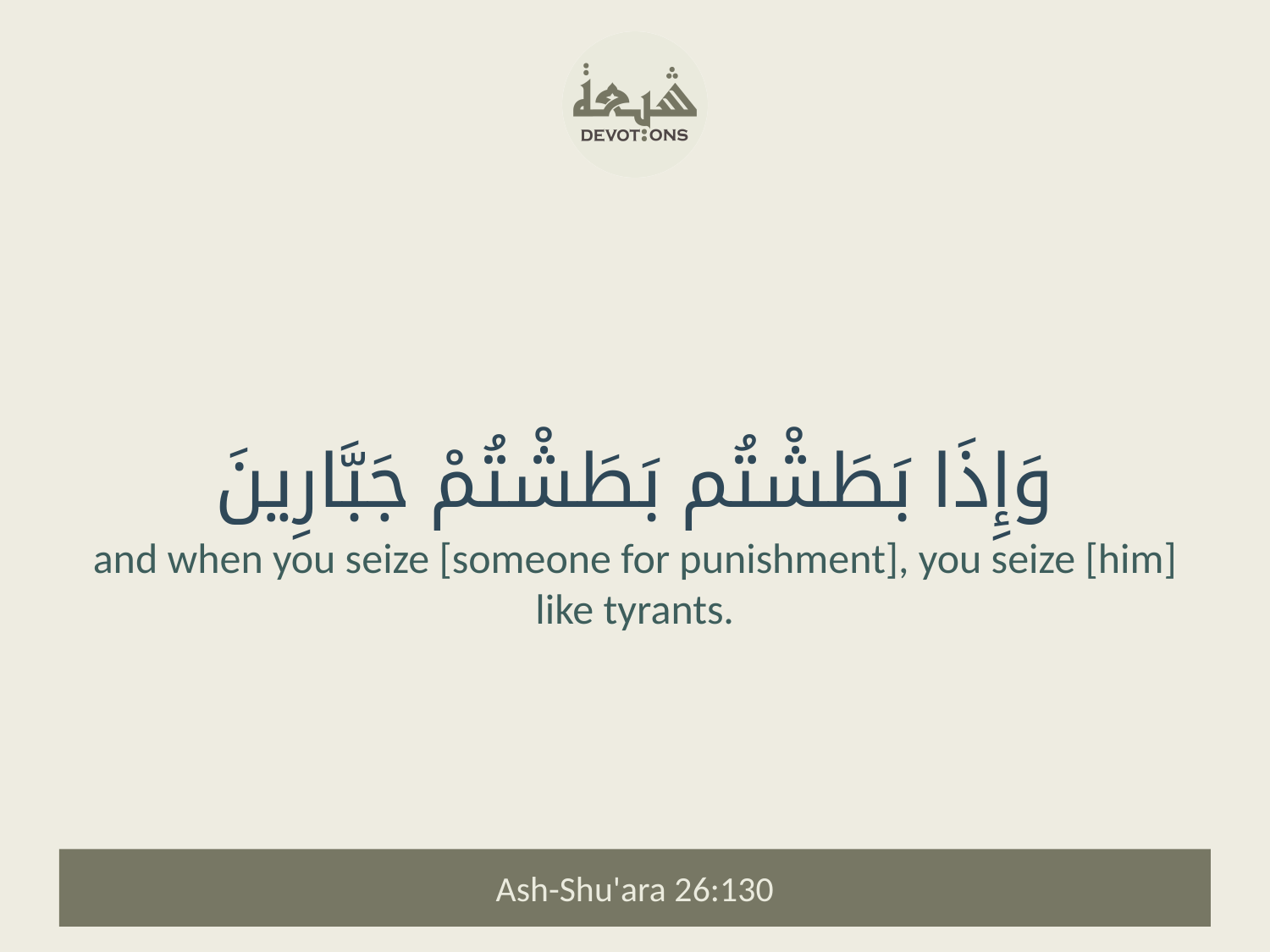

وَإِذَا بَطَشْتُم بَطَشْتُمْ جَبَّارِينَ
and when you seize [someone for punishment], you seize [him] like tyrants.
Ash-Shu'ara 26:130